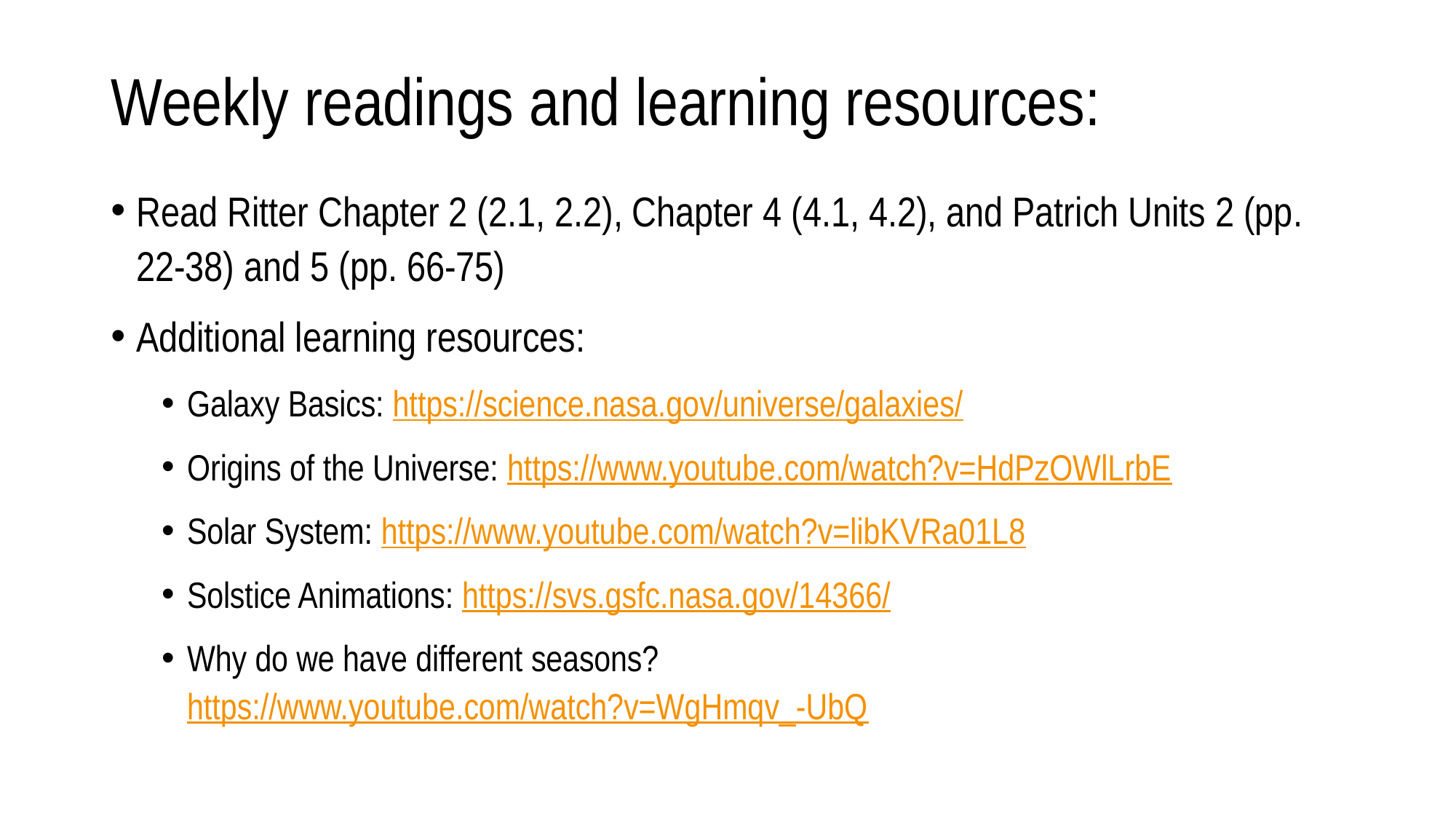

# Weekly readings and learning resources:
Read Ritter Chapter 2 (2.1, 2.2), Chapter 4 (4.1, 4.2), and Patrich Units 2 (pp. 22-38) and 5 (pp. 66-75)
Additional learning resources:
Galaxy Basics: https://science.nasa.gov/universe/galaxies/
Origins of the Universe: https://www.youtube.com/watch?v=HdPzOWlLrbE
Solar System: https://www.youtube.com/watch?v=libKVRa01L8
Solstice Animations: https://svs.gsfc.nasa.gov/14366/
Why do we have different seasons? https://www.youtube.com/watch?v=WgHmqv_-UbQ